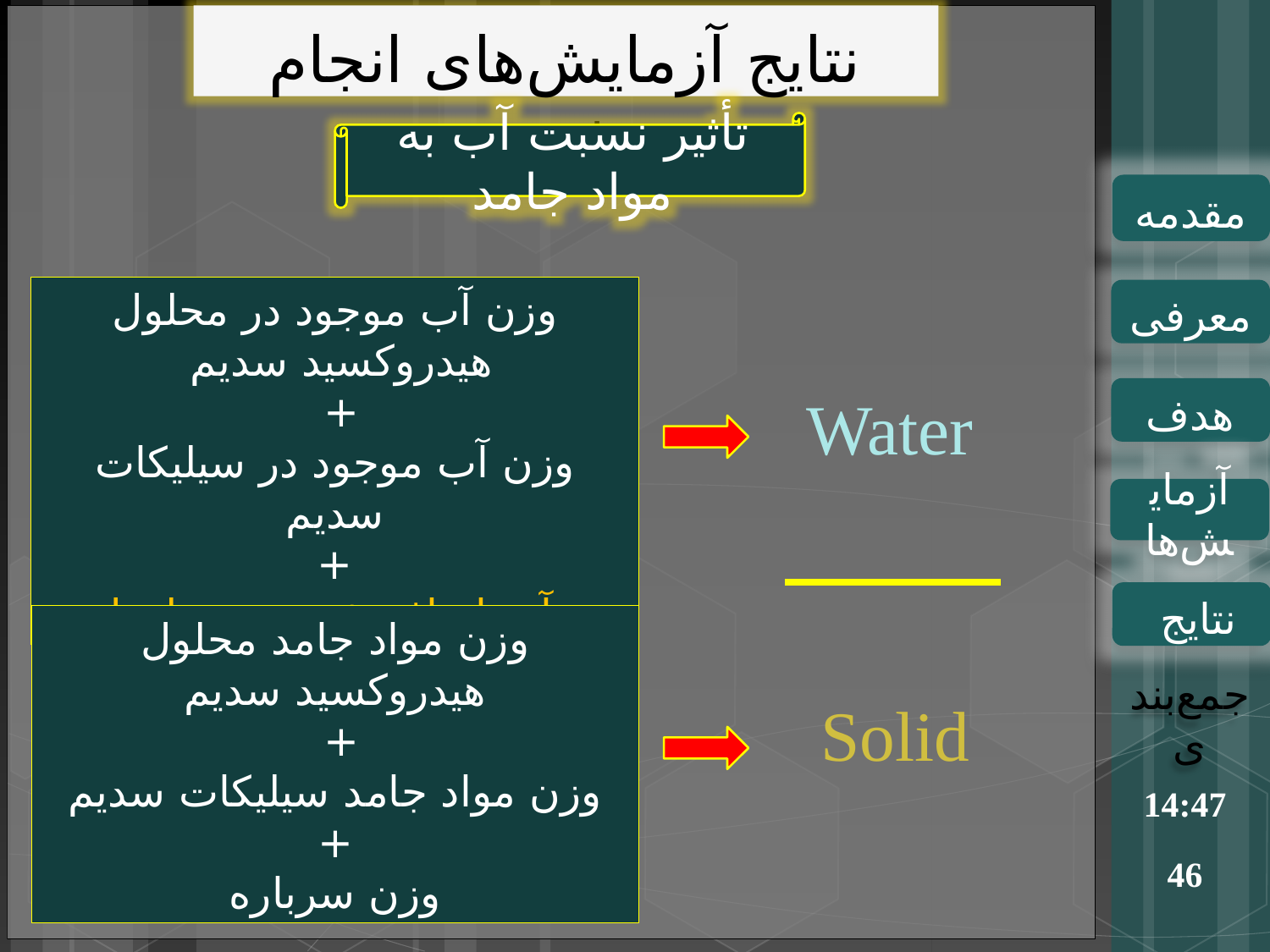

نتایج آزمایش‌های انجام شده
تأثیر نسبت آب به مواد جامد
مقدمه
وزن آب موجود در محلول هیدروکسید سدیم
+
وزن آب موجود در سیلیکات سدیم
+
 آب اضافه شده به مخلوط
معرفی
Water
هدف

آزمایش‌ها
نتایج
وزن مواد جامد محلول هیدروکسید سدیم
+
وزن مواد جامد سیلیکات سدیم
+
وزن سرباره
جمع‌بندی
Solid